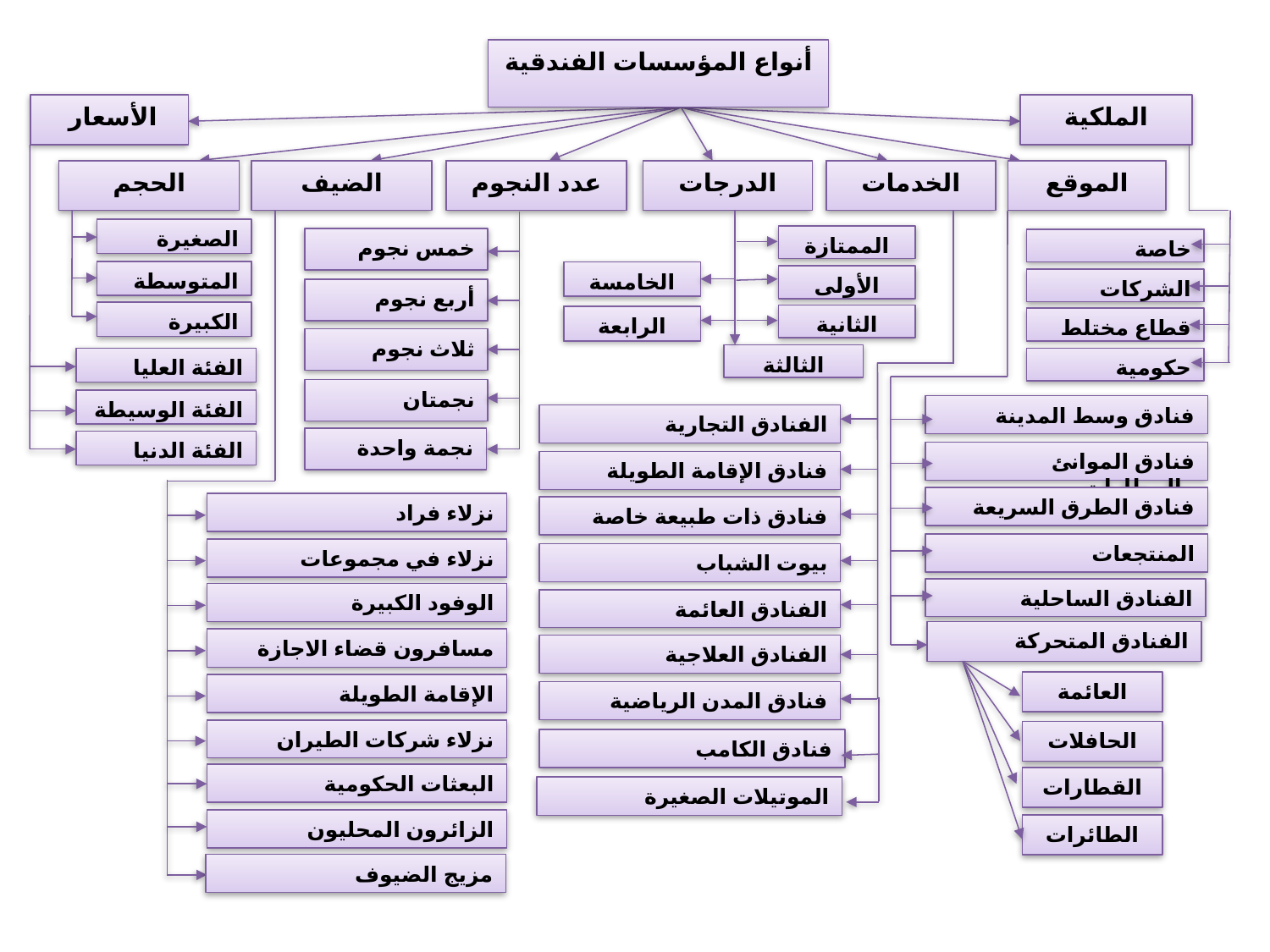

أنواع المؤسسات الفندقية
الأسعار
الملكية
خاصة
الشركات

قطاع مختلط

حكومية

الصغيرة
المتوسطة

الكبيرة

الفنادق التجارية
فنادق الإقامة الطويلة
فنادق ذات طبيعة خاصة
بيوت الشباب
الفنادق العائمة
الفنادق العلاجية
فنادق المدن الرياضية
الخامسة
الرابعة
خمس نجوم
أربع نجوم

ثلاث نجوم

نجمتان

نجمة واحدة
الفئة العليا
الفئة الوسيطة

الفئة الدنيا

نزلاء فراد
نزلاء في مجموعات
الوفود الكبيرة
مسافرون قضاء الاجازة
الإقامة الطويلة
نزلاء شركات الطيران
البعثات الحكومية
الزائرون المحليون
مزيج الضيوف
العائمة
الحافلات
القطارات
الطائرات
فنادق الكامب

الموتيلات الصغيرة
الحجم
الضيف
عدد النجوم
الدرجات
الخدمات
الموقع
فنادق وسط المدينة
فنادق الموانئ والمطارات

فنادق الطرق السريعة

المنتجعات

الفنادق الساحلية
الفنادق المتحركة

الممتازة
الأولى

الثانية

الثالثة